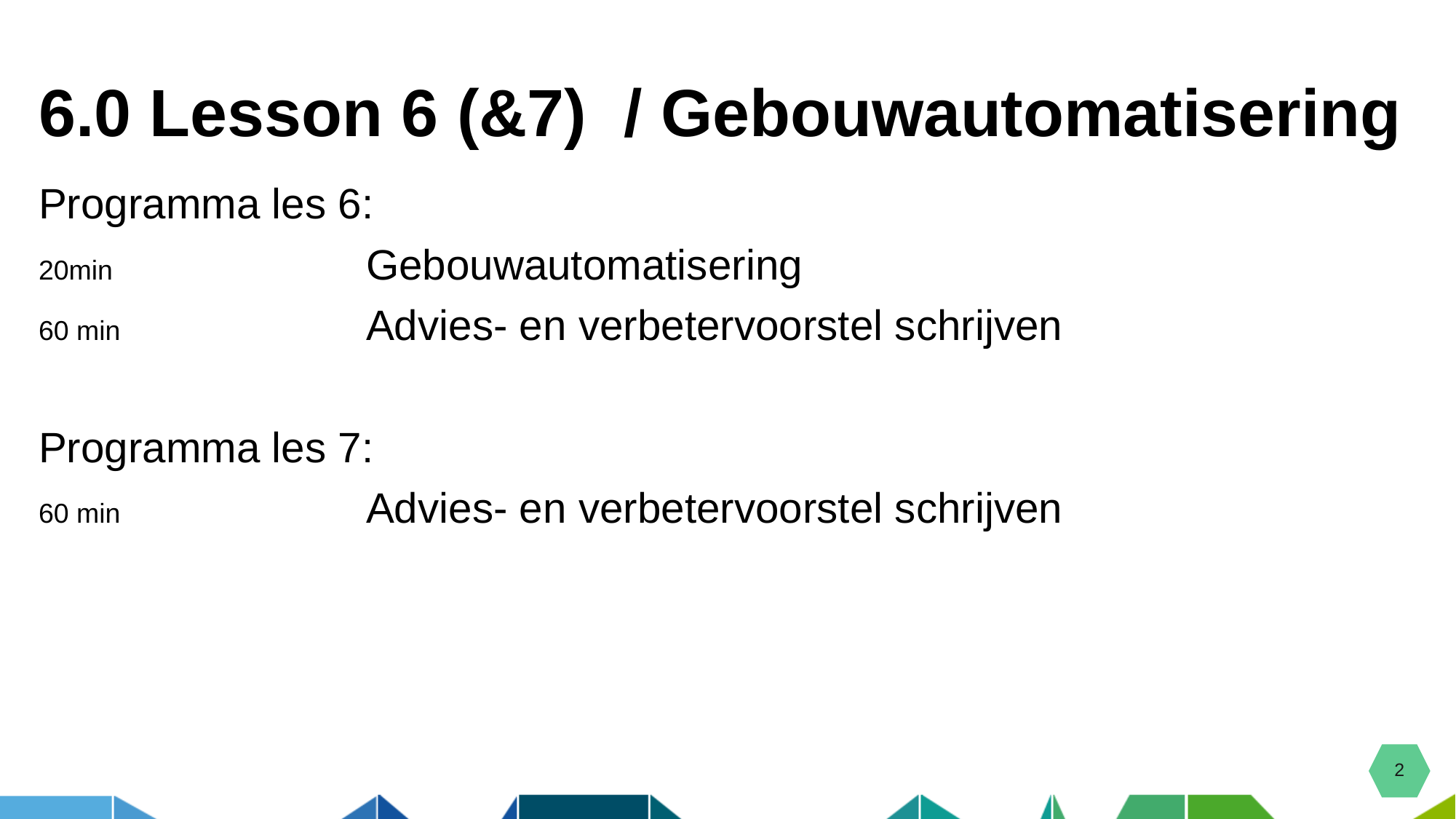

# 6.0 Lesson 6 (&7)  / Gebouwautomatisering
Programma les 6:
20min 			Gebouwautomatisering
60 min 			Advies- en verbetervoorstel schrijven

Programma les 7:
60 min 			Advies- en verbetervoorstel schrijven
2